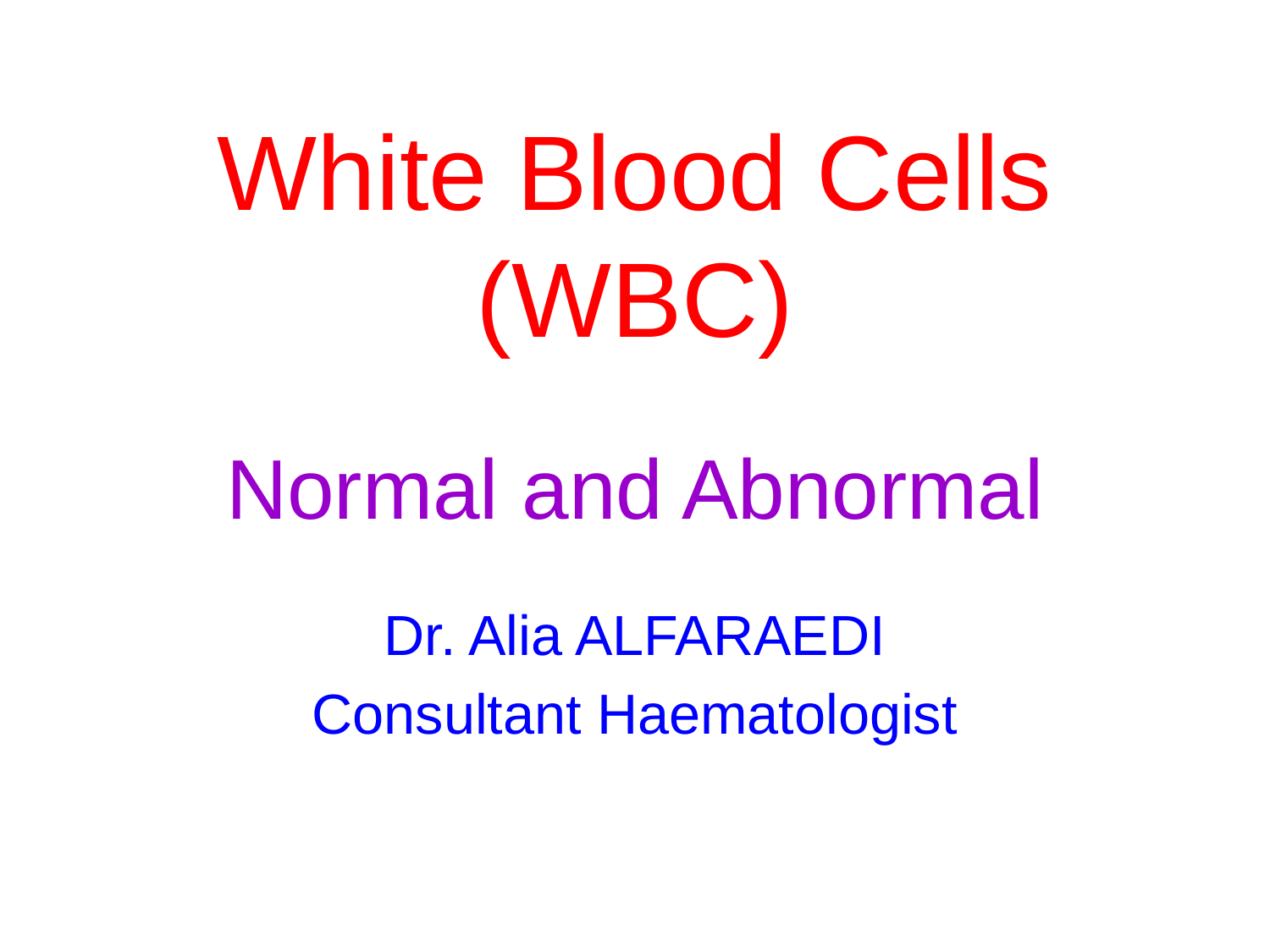

# White Blood Cells (WBC) Normal and Abnormal
Dr. Alia ALFARAEDI
Consultant Haematologist